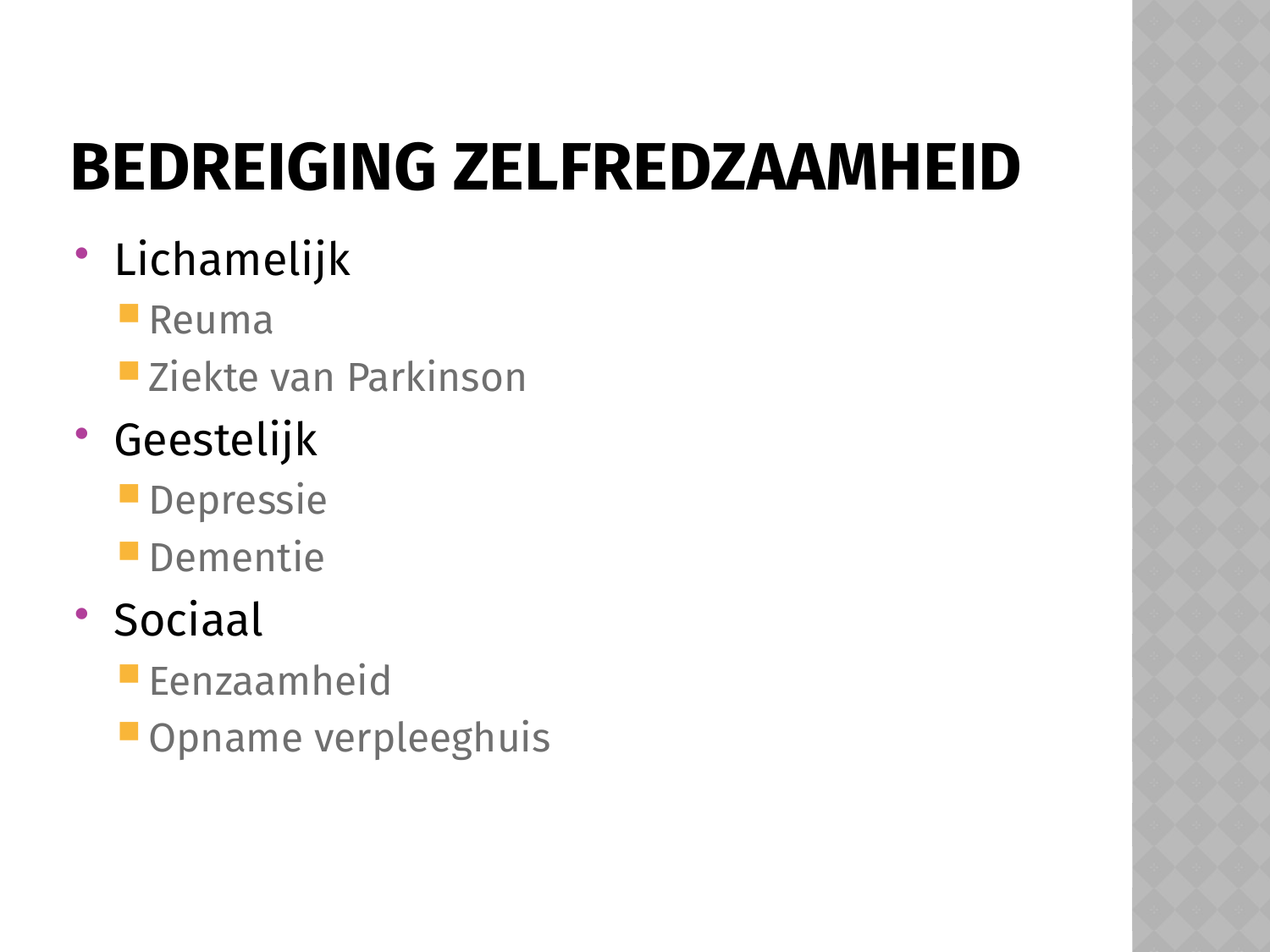

# Bedreiging zelfredzaamheid
Lichamelijk
Reuma
Ziekte van Parkinson
Geestelijk
Depressie
Dementie
Sociaal
Eenzaamheid
Opname verpleeghuis